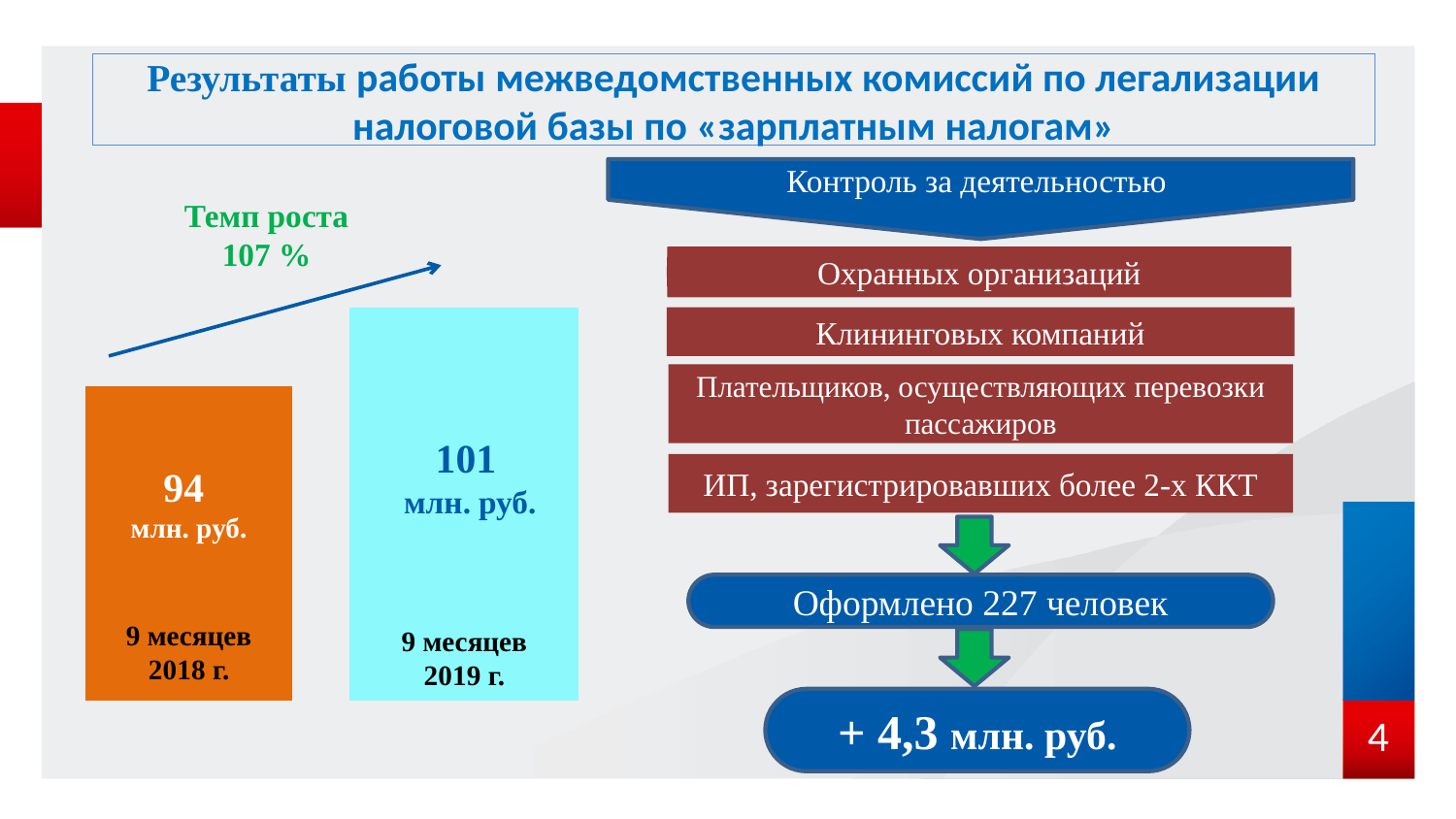

# Результаты работы межведомственных комиссий по легализации налоговой базы по «зарплатным налогам»
Контроль за деятельностью
Темп роста 107 %
Охранных организаций

Клининговых компаний
Плательщиков, осуществляющих перевозки пассажиров

101
млн. руб.
94
млн. руб.
ИП, зарегистрировавших более 2-х ККТ

Оформлено 227 человек
9 месяцев 2018 г.
9 месяцев 2019 г.

+ 4,3 млн. руб.
4